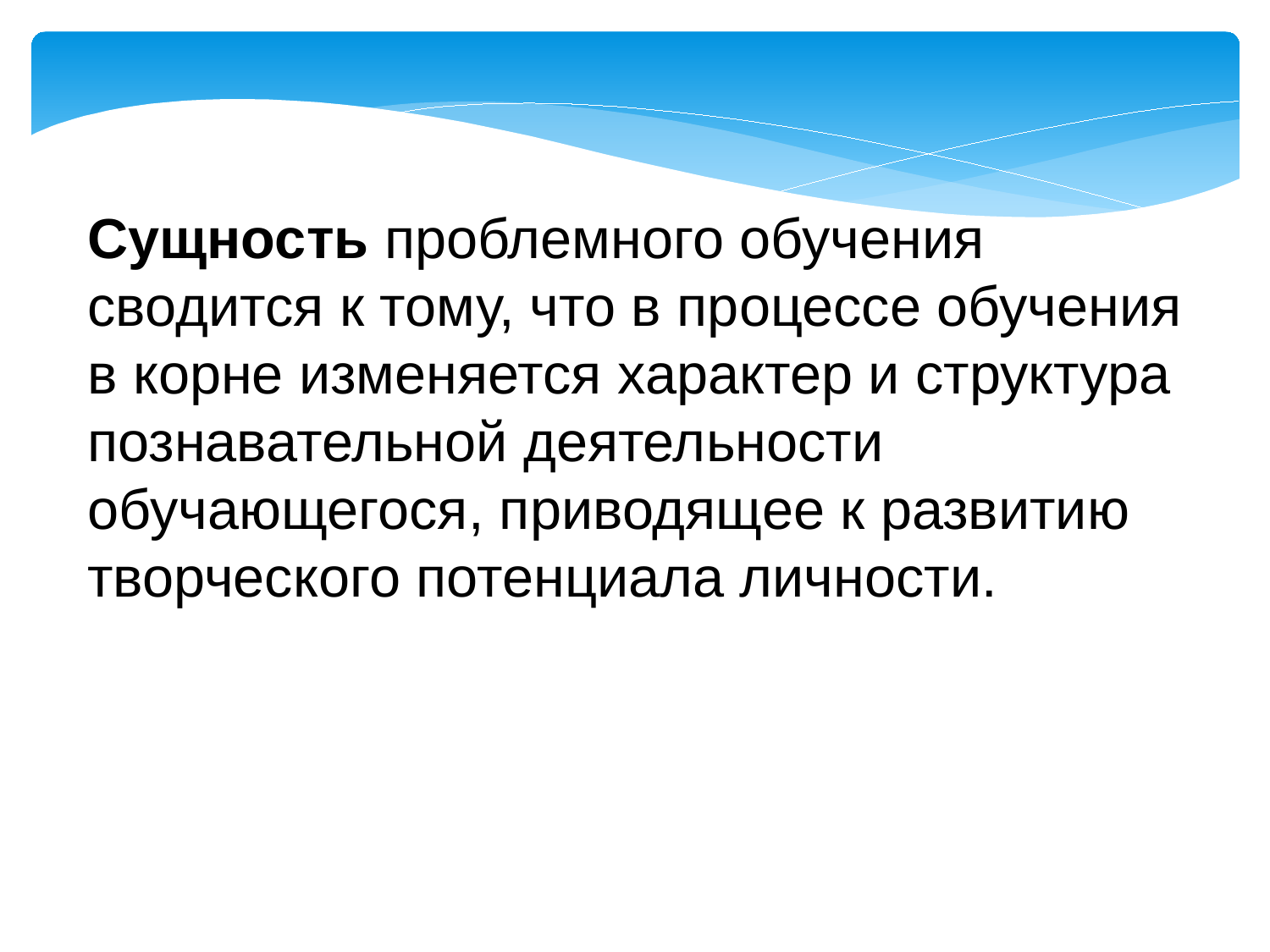

Сущность проблемного обучения сводится к тому, что в процессе обучения в корне изменяется характер и структура познавательной деятельности обучающегося, приводящее к развитию творческого потенциала личности.